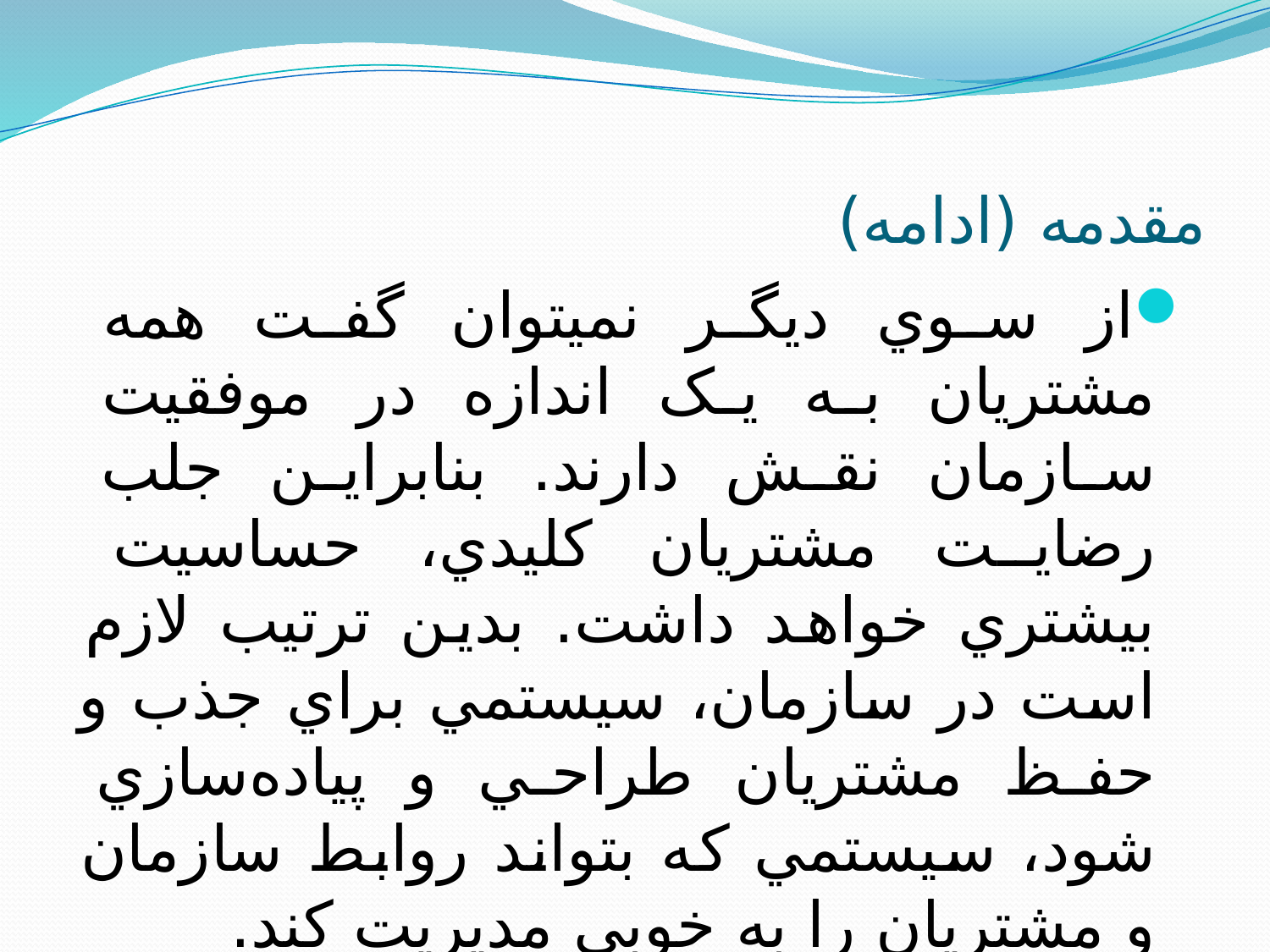

# مقدمه (ادامه)
از سوي ديگر نمي‏توان گفت همه مشتريان به يک اندازه در موفقيت سازمان نقش دارند. بنابراين جلب رضايت مشتريان كليدي، حساسيت بيشتري خواهد داشت. بدين ترتيب لازم است در سازمان، سيستمي براي جذب و حفظ مشتريان طراحي و پياده‌سازي شود، سيستمي كه بتواند روابط سازمان و مشتريان را به خوبي مديريت كند.